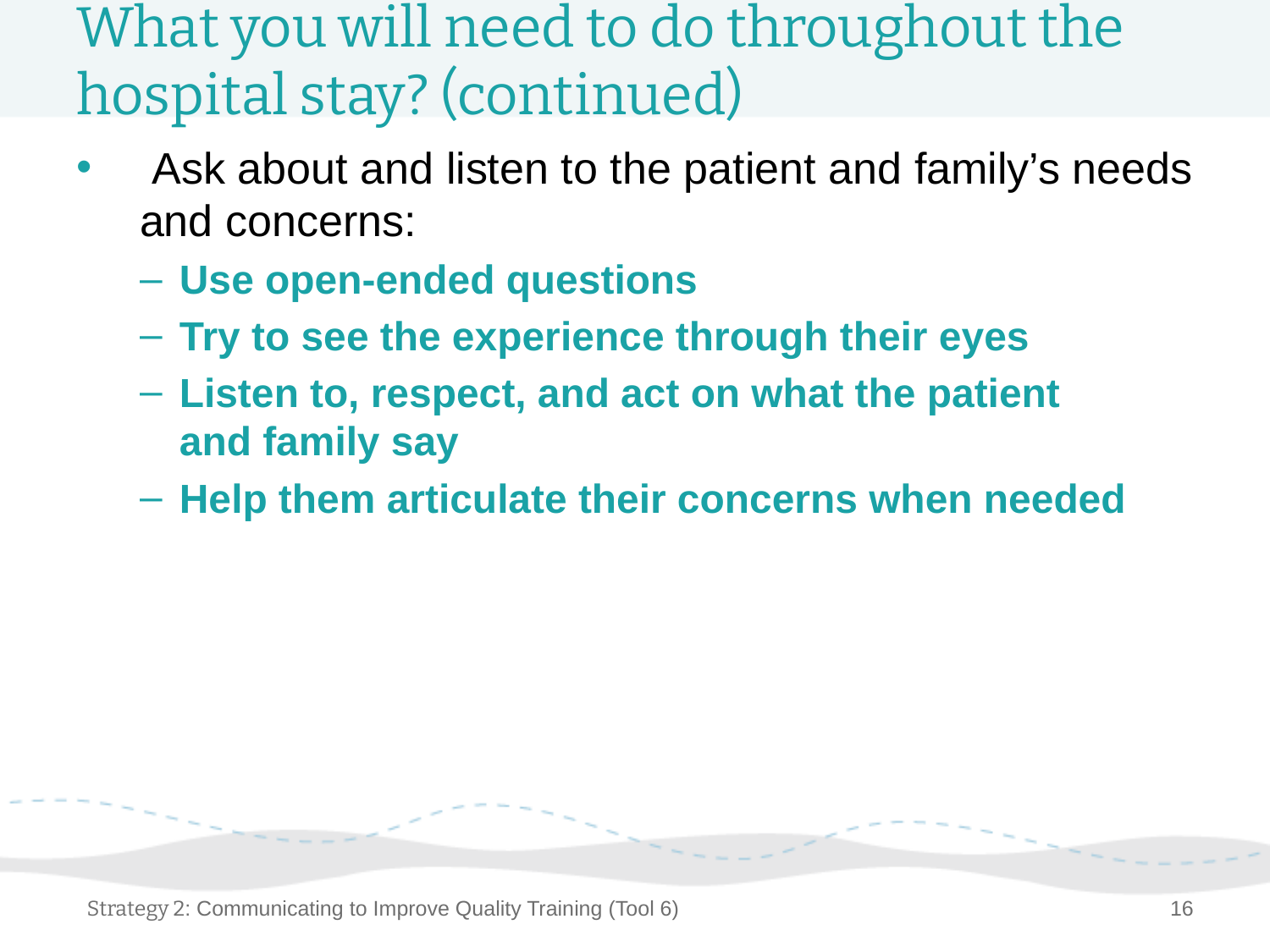

# What you will need to do throughout the hospital stay? (continued)
 Ask about and listen to the patient and family’s needs
and concerns:
Use open-ended questions
Try to see the experience through their eyes
Listen to, respect, and act on what the patient
and family say
Help them articulate their concerns when needed
Strategy 2: Communicating to Improve Quality Training (Tool 6)
16